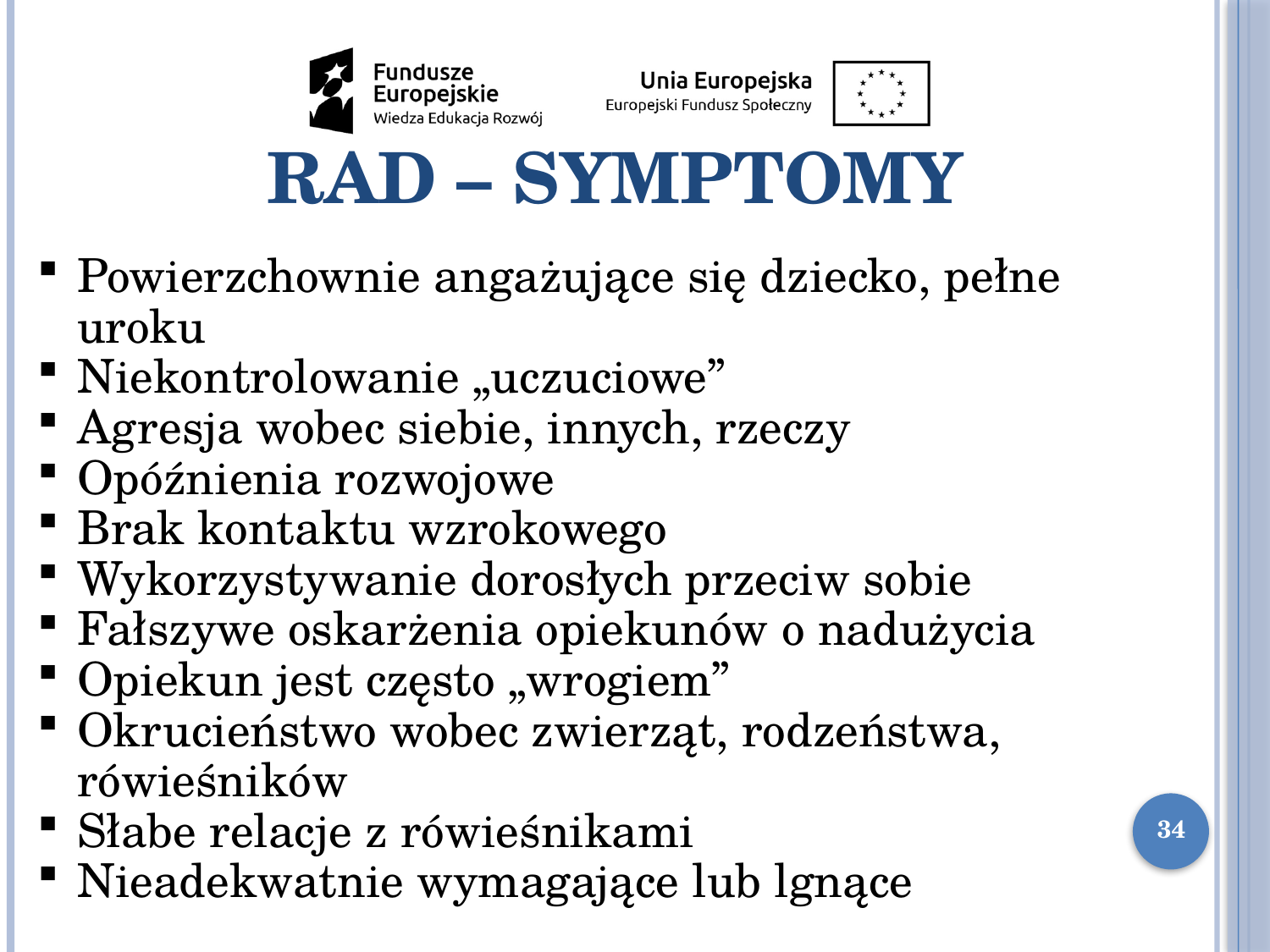

RAD – symptomy
Powierzchownie angażujące się dziecko, pełne uroku
Niekontrolowanie „uczuciowe”
Agresja wobec siebie, innych, rzeczy
Opóźnienia rozwojowe
Brak kontaktu wzrokowego
Wykorzystywanie dorosłych przeciw sobie
Fałszywe oskarżenia opiekunów o nadużycia
Opiekun jest często „wrogiem”
Okrucieństwo wobec zwierząt, rodzeństwa, rówieśników
Słabe relacje z rówieśnikami
Nieadekwatnie wymagające lub lgnące
34